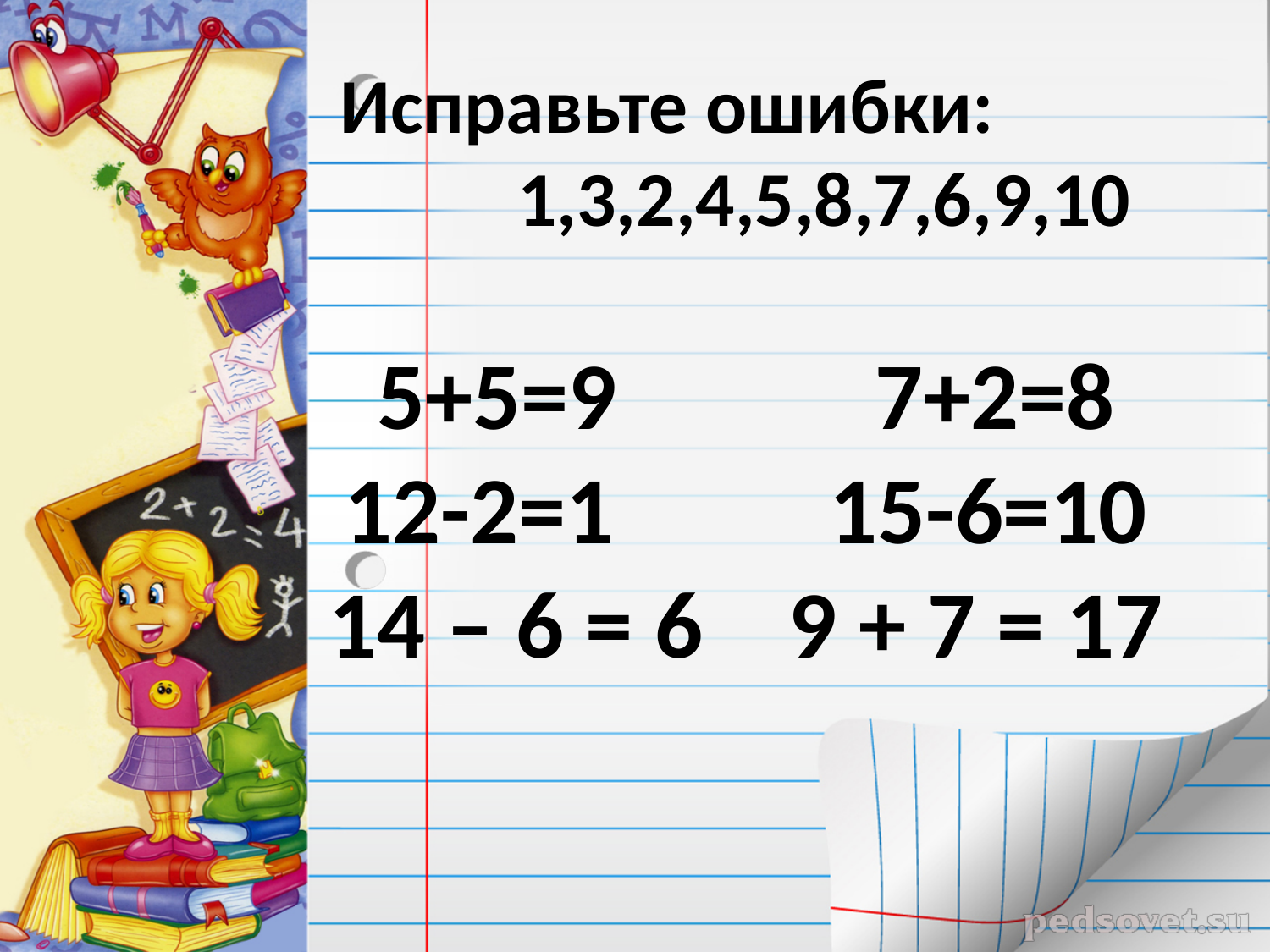

# Исправьте ошибки:                    1,3,2,4,5,8,7,6,9,10 5+5=9            7+2=8 12-2=1          15-6=10 14 – 6 = 6    9 + 7 = 17